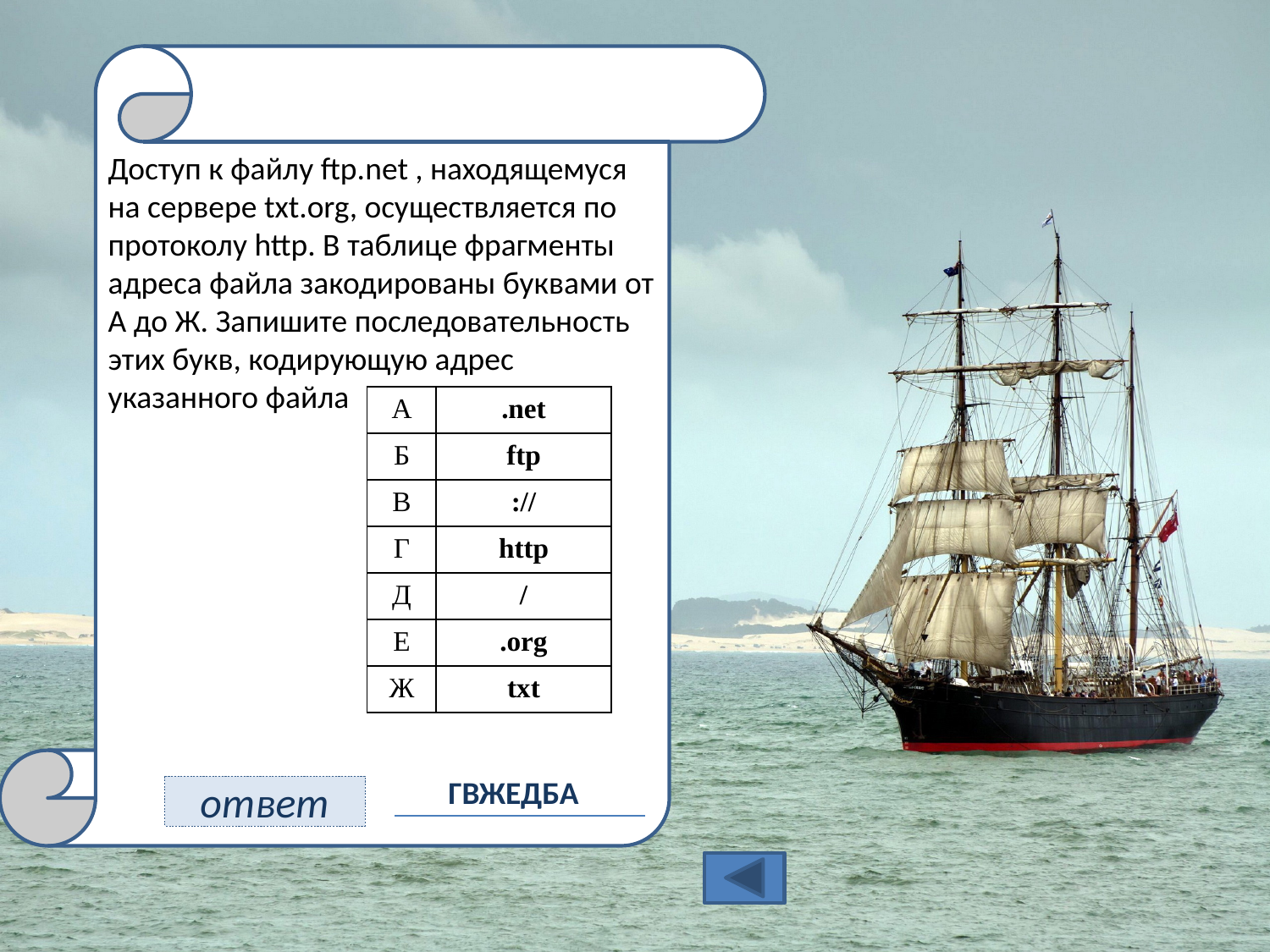

# 11
Доступ к файлу ftp.net , находящемуся на сервере txt.org, осуществляется по протоколу http. В таблице фрагменты адреса файла закодированы буквами от А до Ж. Запишите последовательность этих букв, кодирующую адрес указанного файла в сети Интернет.

| A | .net |
| --- | --- |
| Б | ftp |
| В | :// |
| Г | http |
| Д | / |
| Е | .org |
| Ж | txt |
ГВЖЕДБА
ответ